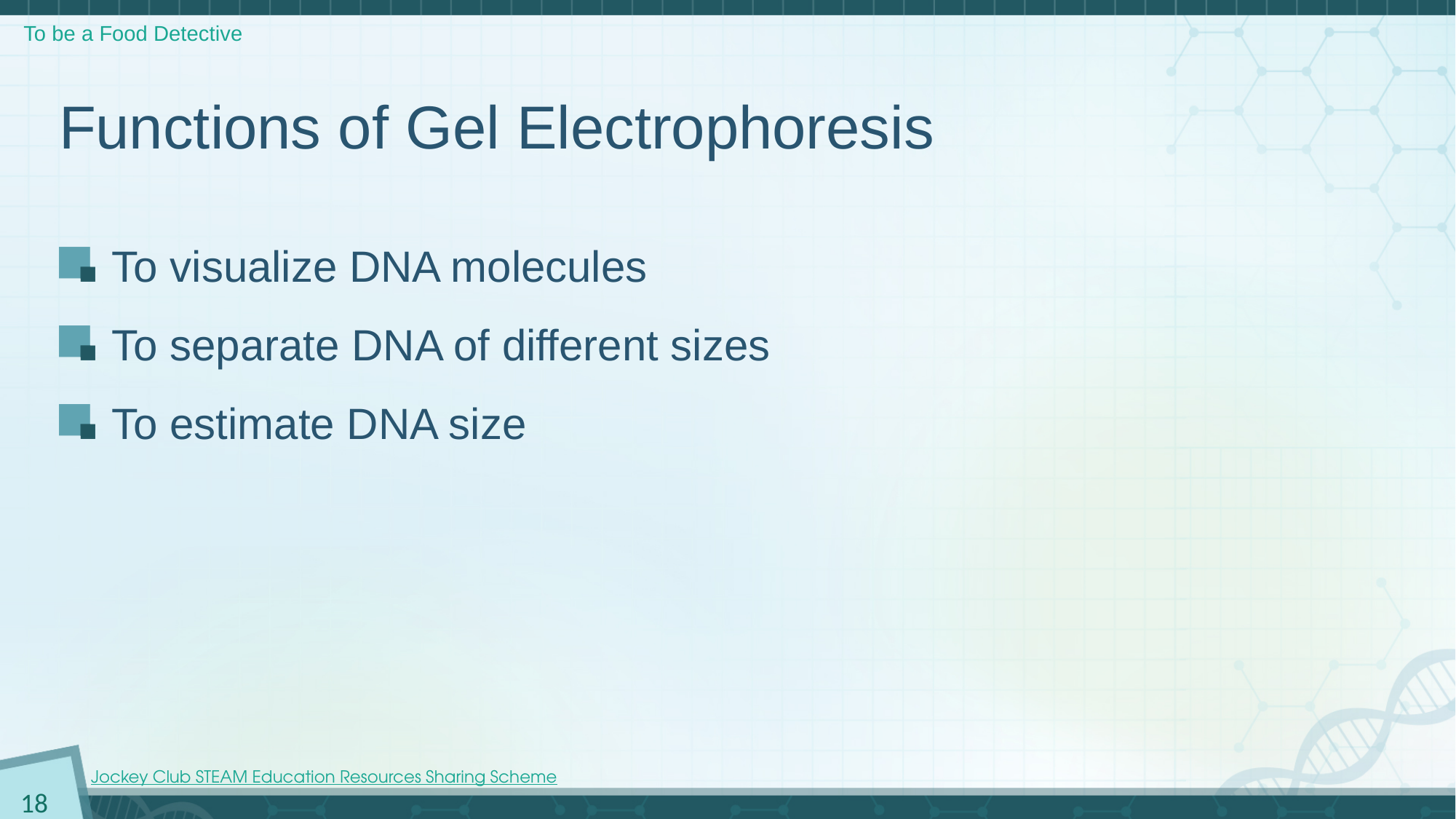

# Functions of Gel Electrophoresis
To visualize DNA molecules
To separate DNA of different sizes
To estimate DNA size

18